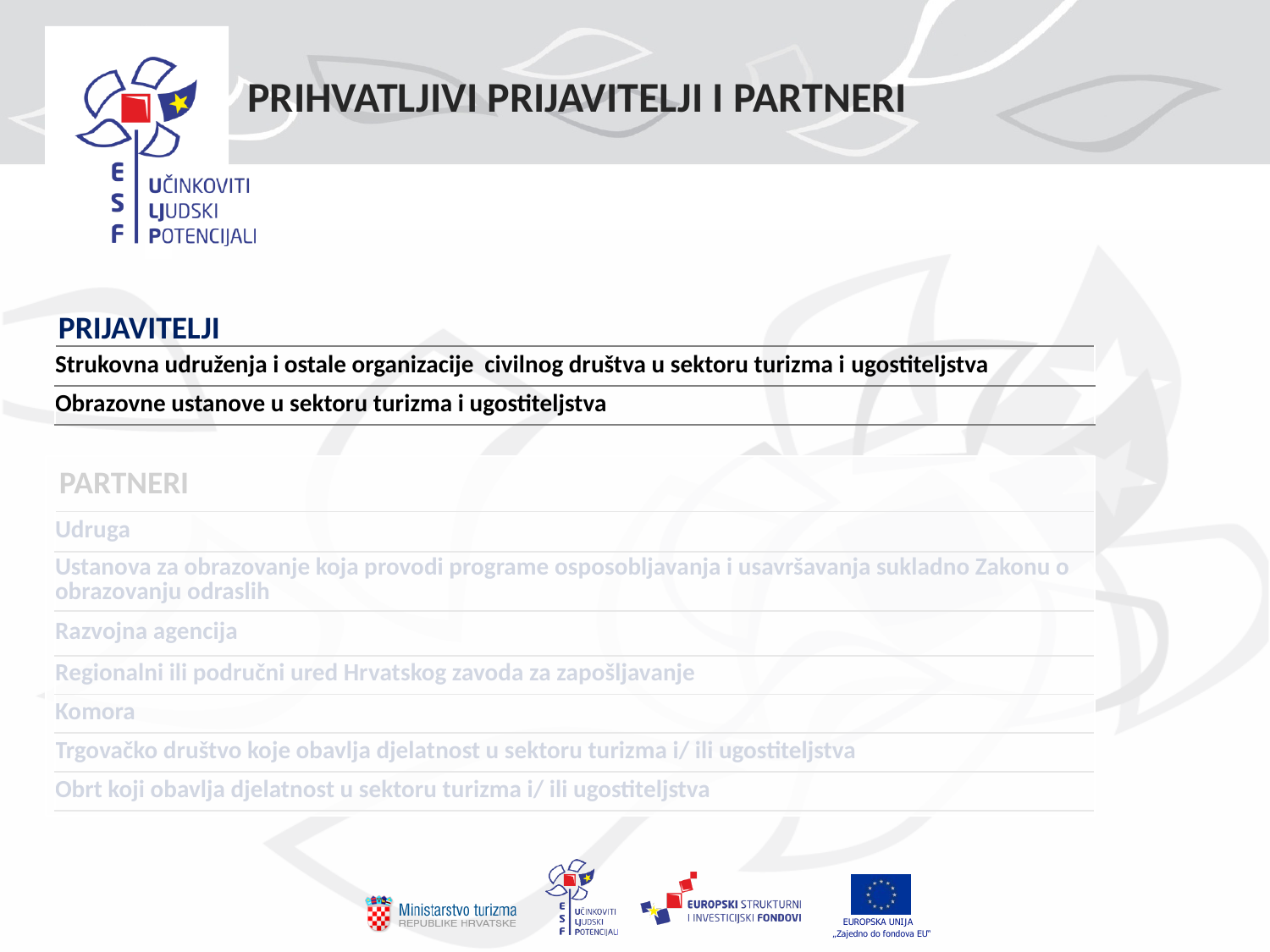

PRIHVATLJIVI PRIJAVITELJI I PARTNERI
PRIJAVITELJI
| Strukovna udruženja i ostale organizacije civilnog društva u sektoru turizma i ugostiteljstva |
| --- |
| Obrazovne ustanove u sektoru turizma i ugostiteljstva |
PARTNERI

| Udruga |
| --- |
| Ustanova za obrazovanje koja provodi programe osposobljavanja i usavršavanja sukladno Zakonu o obrazovanju odraslih |
| Razvojna agencija |
| Regionalni ili područni ured Hrvatskog zavoda za zapošljavanje |
| Komora |
| Trgovačko društvo koje obavlja djelatnost u sektoru turizma i/ ili ugostiteljstva |
| Obrt koji obavlja djelatnost u sektoru turizma i/ ili ugostiteljstva |